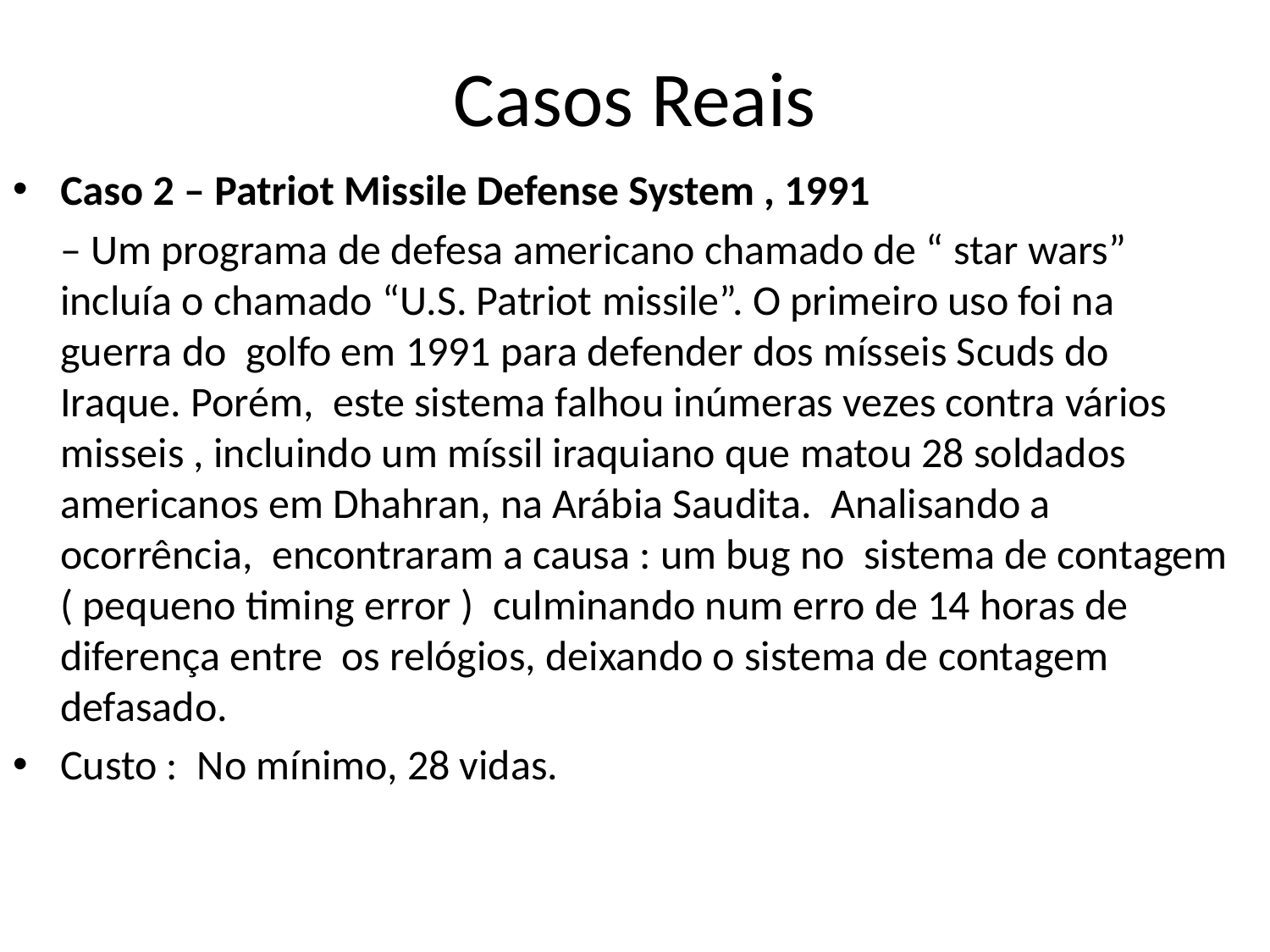

# Casos Reais
Caso 2 – Patriot Missile Defense System , 1991
	– Um programa de defesa americano chamado de “ star wars” incluía o chamado “U.S. Patriot missile”. O primeiro uso foi na guerra do  golfo em 1991 para defender dos mísseis Scuds do Iraque. Porém,  este sistema falhou inúmeras vezes contra vários misseis , incluindo um míssil iraquiano que matou 28 soldados americanos em Dhahran, na Arábia Saudita.  Analisando a ocorrência,  encontraram a causa : um bug no  sistema de contagem ( pequeno timing error )  culminando num erro de 14 horas de diferença entre  os relógios, deixando o sistema de contagem defasado.
Custo :  No mínimo, 28 vidas.